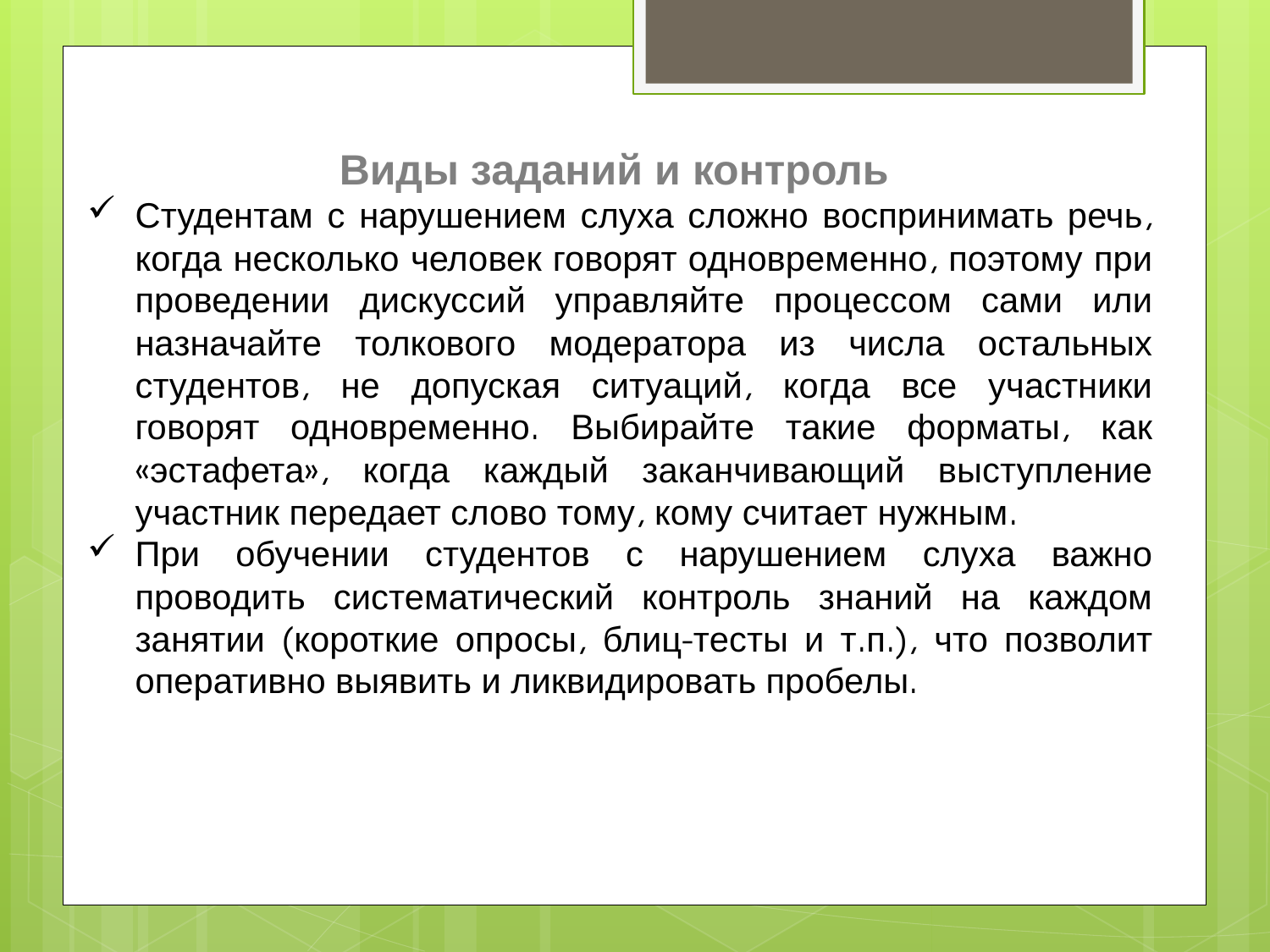

Виды заданий и контроль
Студентам с нарушением слуха сложно воспринимать речь, когда несколько человек говорят одновременно, поэтому при проведении дискуссий управляйте процессом сами или назначайте толкового модератора из числа остальных студентов, не допуская ситуаций, когда все участники говорят одновременно. Выбирайте такие форматы, как «эстафета», когда каждый заканчивающий выступление участник передает слово тому, кому считает нужным.
При обучении студентов с нарушением слуха важно проводить систематический контроль знаний на каждом занятии (короткие опросы, блиц-тесты и т.п.), что позволит оперативно выявить и ликвидировать пробелы.